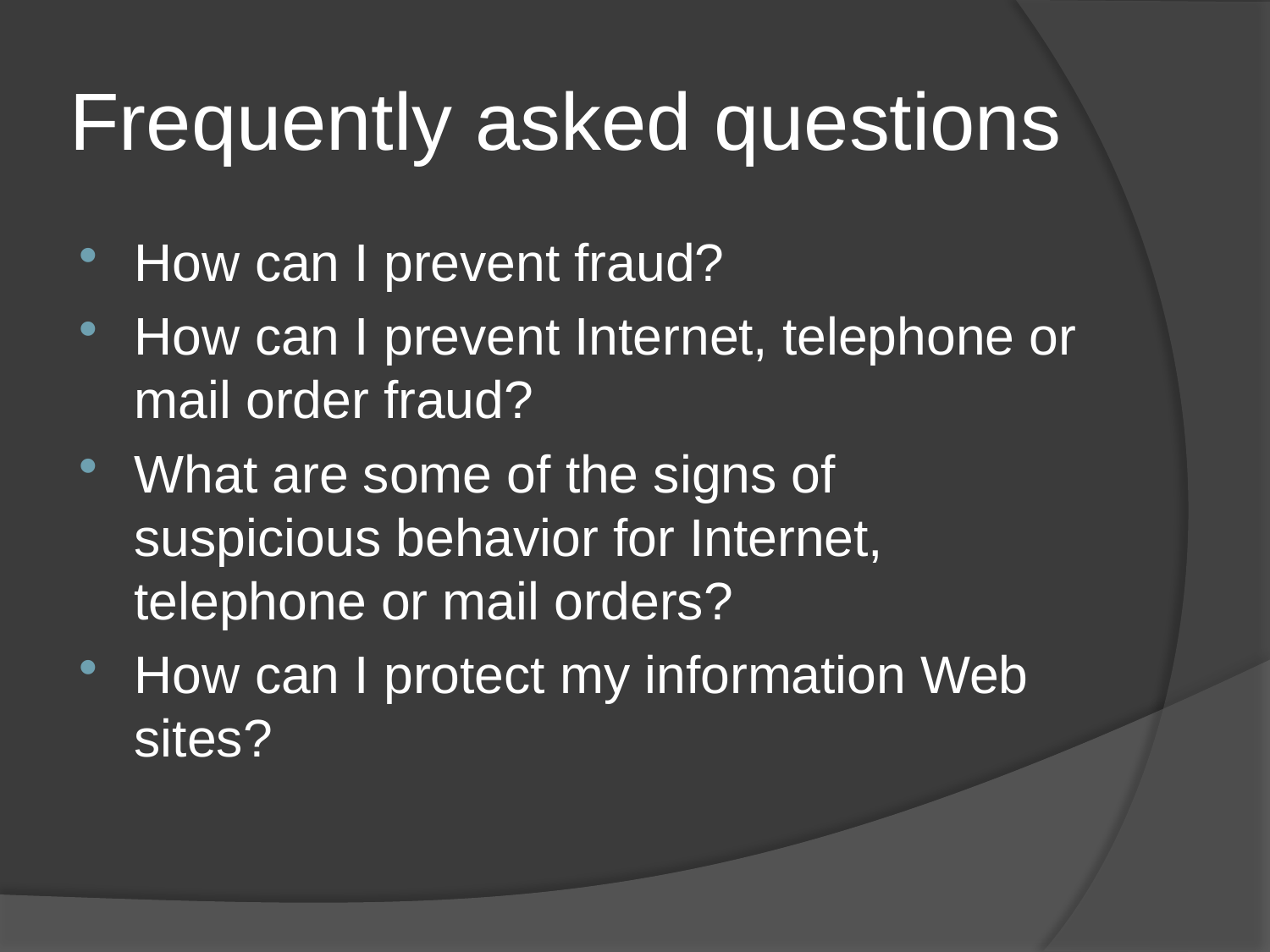

# Frequently asked questions
How can I prevent fraud?
How can I prevent Internet, telephone or mail order fraud?
What are some of the signs of suspicious behavior for Internet, telephone or mail orders?
How can I protect my information Web sites?